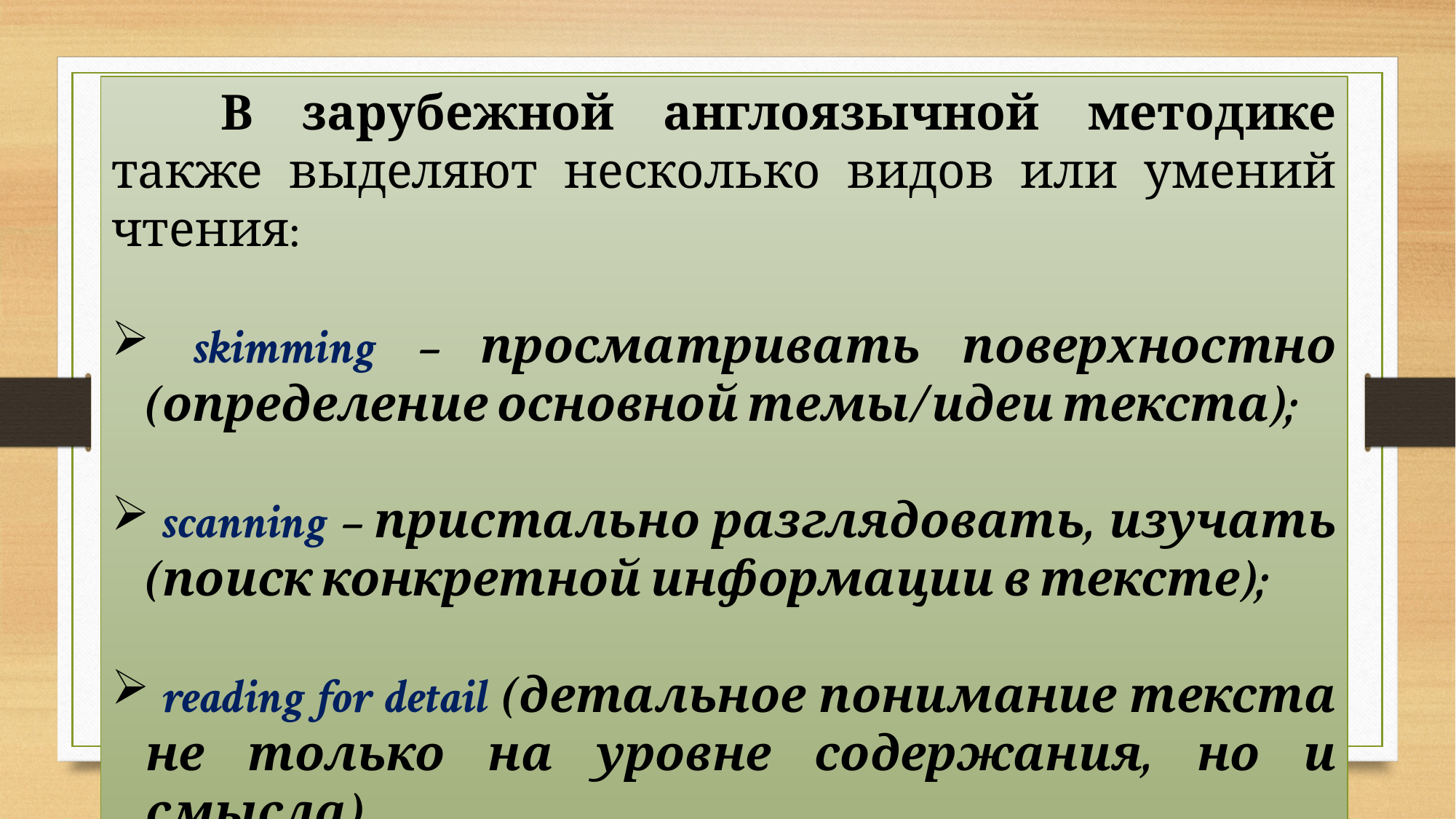

В зарубежной англоязычной методике также выделяют несколько видов или умений чтения:

 skimming – просматривать поверхностно (определение основной темы/идеи текста);

 scanning – пристально разглядовать, изучать (поиск конкретной информации в тексте);

 reading for detail (детальное понимание текста не только на уровне содержания, но и смысла).